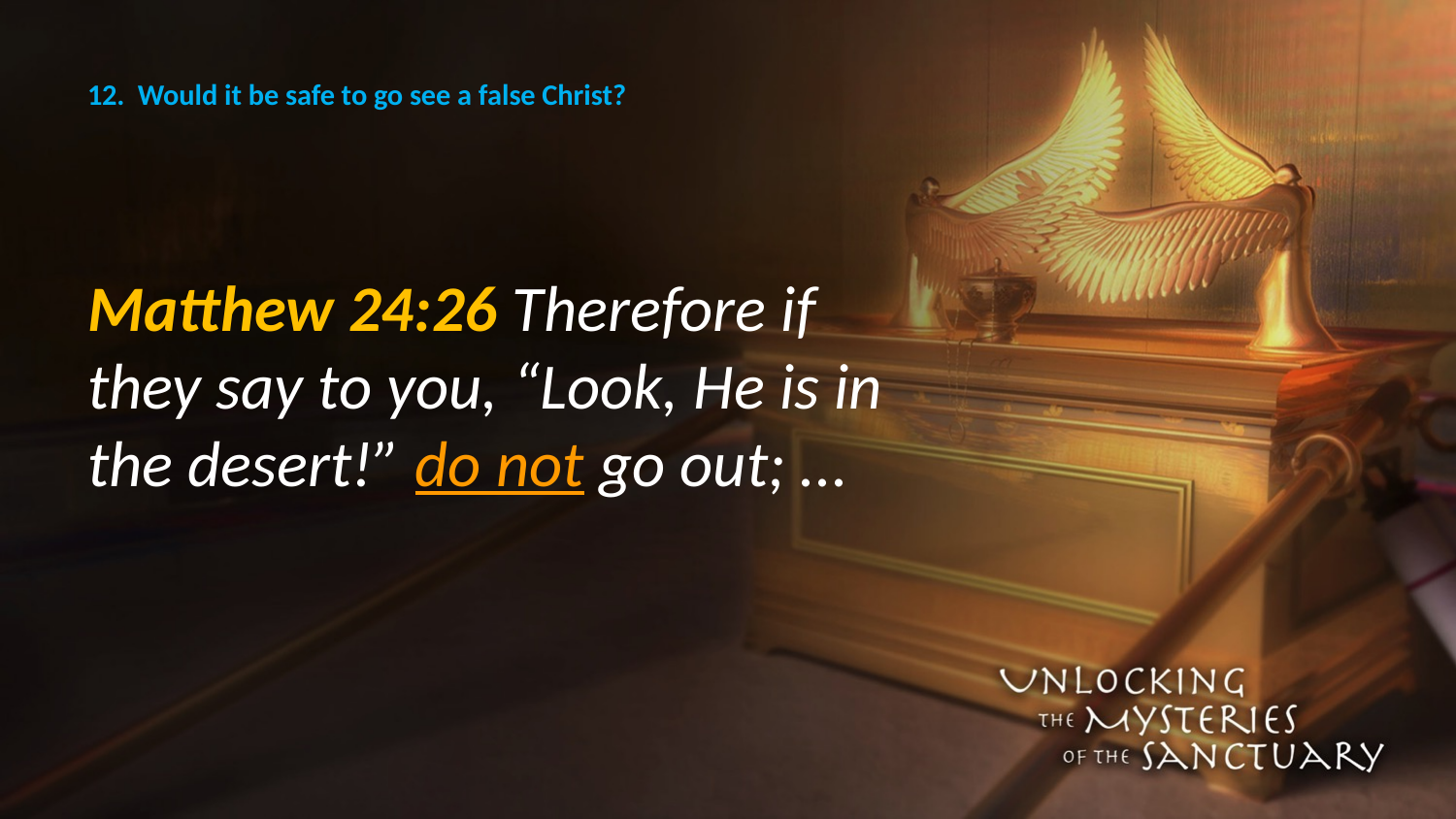

# 12.  Would it be safe to go see a false Christ?

Matthew 24:26 Therefore if they say to you, “Look, He is in the desert!” do not go out; ...